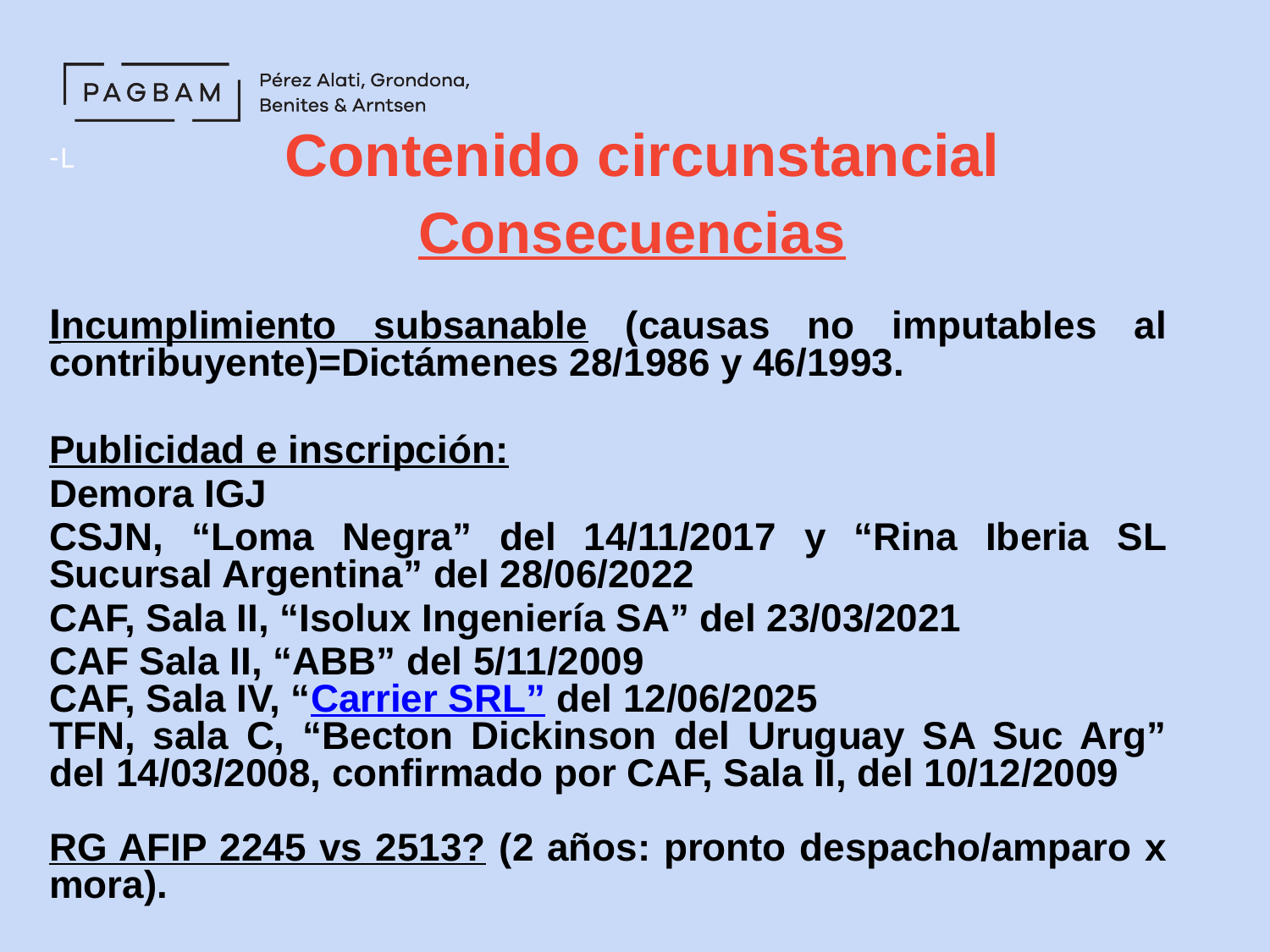

# Contenido circunstancial
-L

Consecuencias

Incumplimiento subsanable (causas no imputables al contribuyente)=Dictámenes 28/1986 y 46/1993.

Publicidad e inscripción:
Demora IGJ
CSJN, “Loma Negra” del 14/11/2017 y “Rina Iberia SL Sucursal Argentina” del 28/06/2022
CAF, Sala II, “Isolux Ingeniería SA” del 23/03/2021
CAF Sala II, “ABB” del 5/11/2009
CAF, Sala IV, “Carrier SRL” del 12/06/2025
TFN, sala C, “Becton Dickinson del Uruguay SA Suc Arg” del 14/03/2008, confirmado por CAF, Sala II, del 10/12/2009

RG AFIP 2245 vs 2513? (2 años: pronto despacho/amparo x mora).